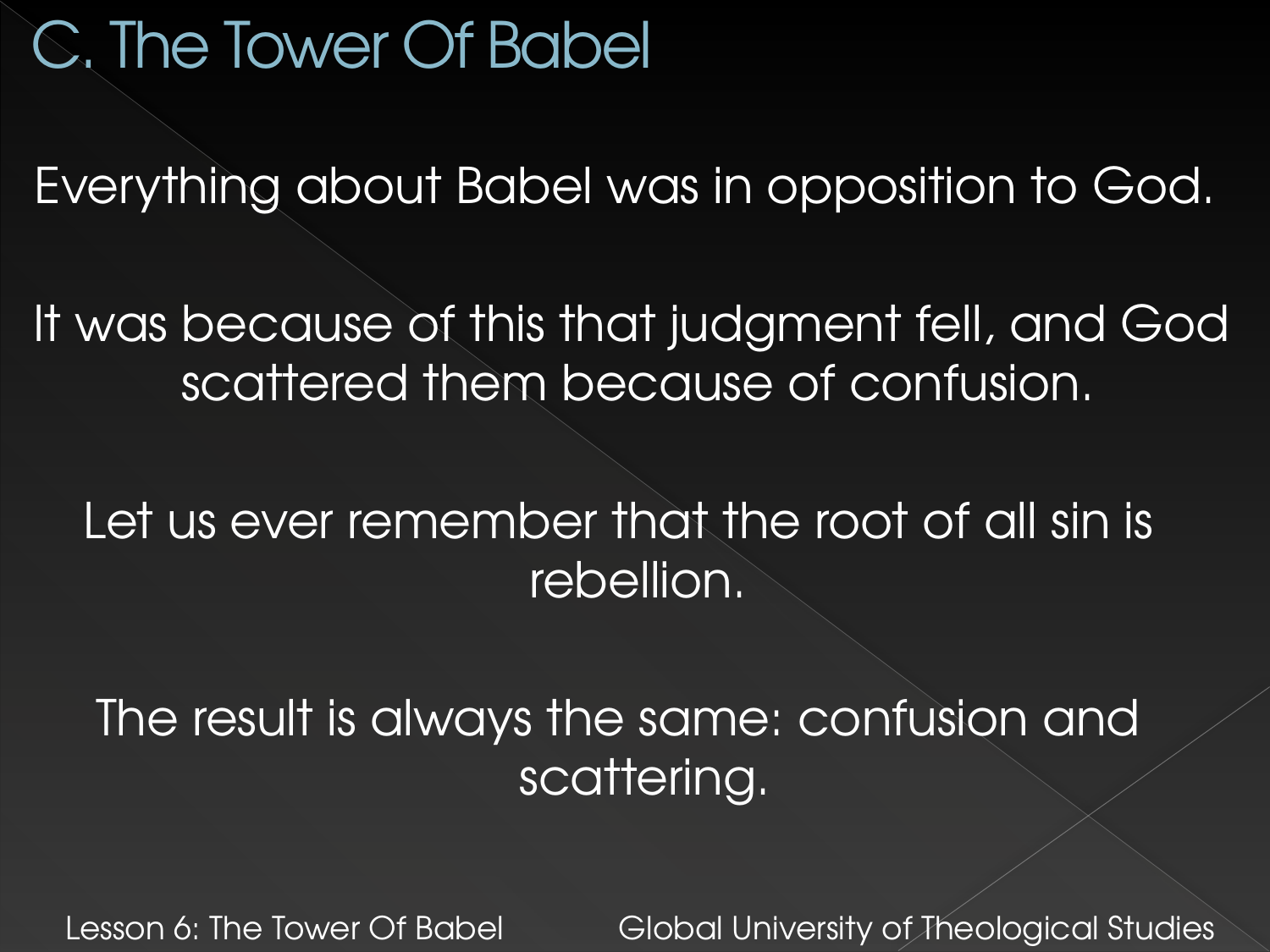

# C. The Tower Of Babel
  Everything about Babel was in opposition to God.

  It was because of this that judgment fell, and God scattered them because of confusion.

Let us ever remember that the root of all sin is rebellion.

The result is always the same: confusion and scattering.
Lesson 6: The Tower Of Babel             Global University of Theological Studies